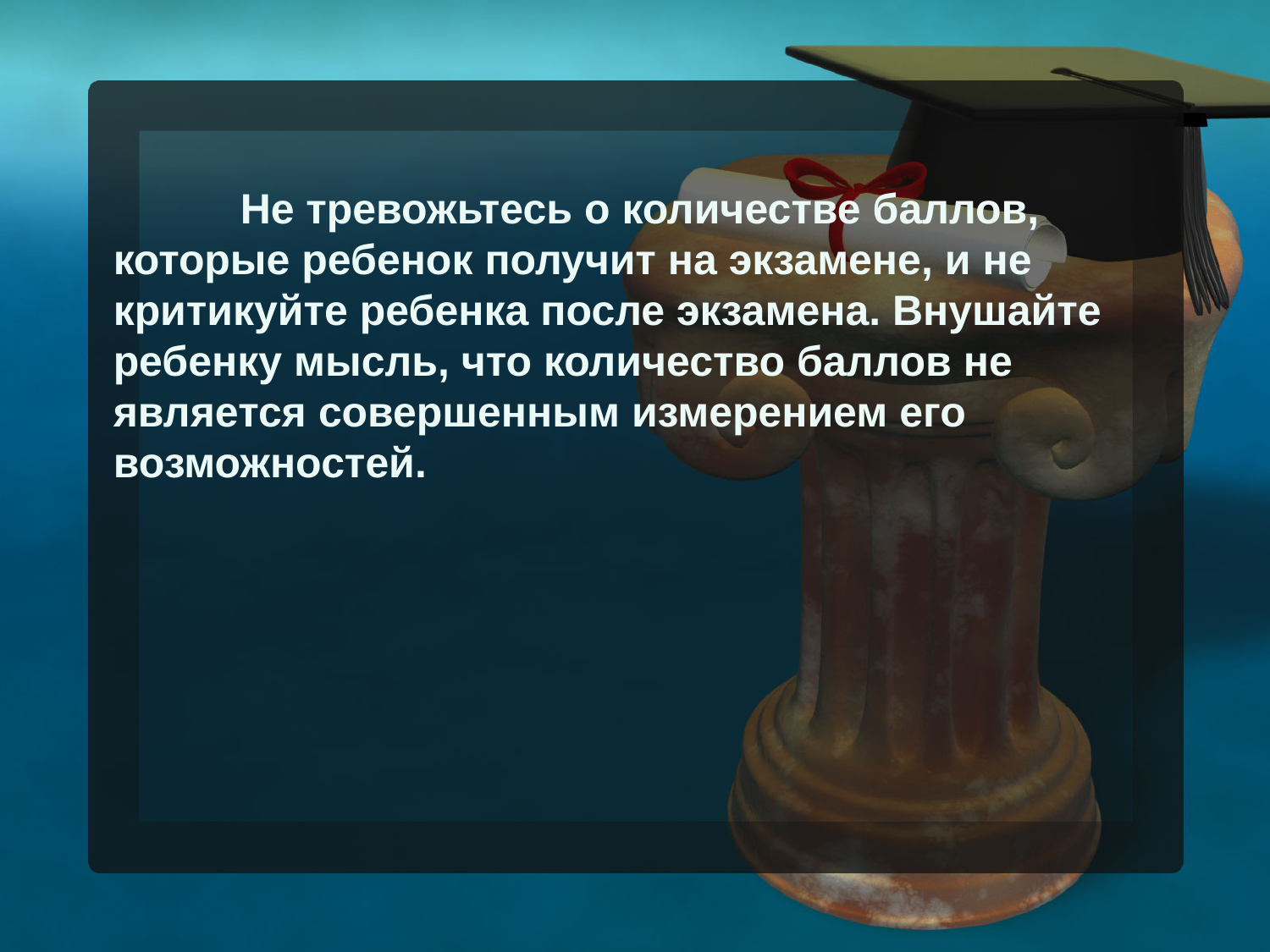

Не тревожьтесь о количестве баллов, которые ребенок получит на экзамене, и не критикуйте ребенка после экзамена. Внушайте ребенку мысль, что количество баллов не является совершенным измерением его возможностей.